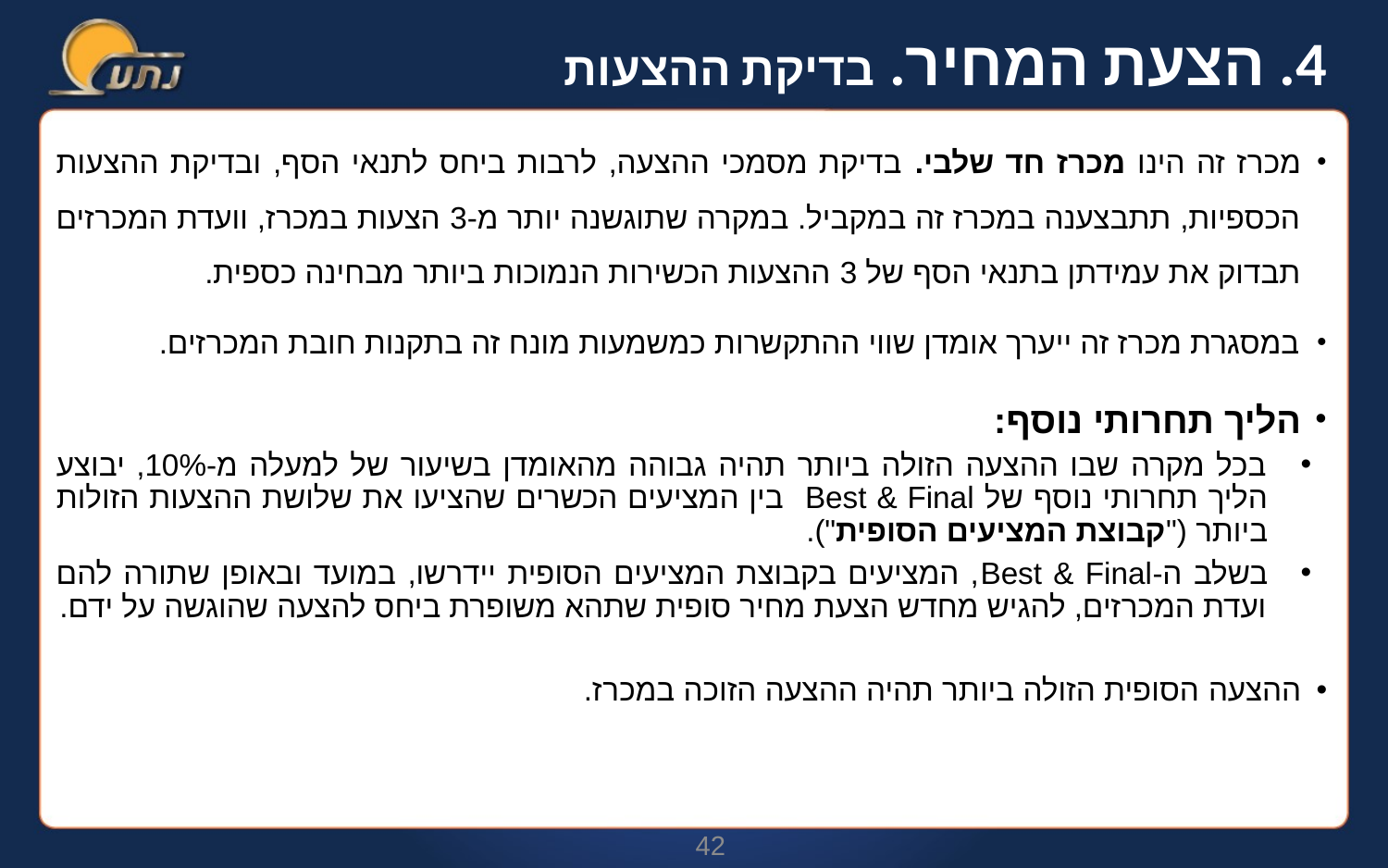

4. הצעת המחיר. בדיקת ההצעות
מכרז זה הינו מכרז חד שלבי. בדיקת מסמכי ההצעה, לרבות ביחס לתנאי הסף, ובדיקת ההצעות הכספיות, תתבצענה במכרז זה במקביל. במקרה שתוגשנה יותר מ-3 הצעות במכרז, וועדת המכרזים תבדוק את עמידתן בתנאי הסף של 3 ההצעות הכשירות הנמוכות ביותר מבחינה כספית.
במסגרת מכרז זה ייערך אומדן שווי ההתקשרות כמשמעות מונח זה בתקנות חובת המכרזים.
הליך תחרותי נוסף:
בכל מקרה שבו ההצעה הזולה ביותר תהיה גבוהה מהאומדן בשיעור של למעלה מ-10%, יבוצע הליך תחרותי נוסף של Best & Final  בין המציעים הכשרים שהציעו את שלושת ההצעות הזולות ביותר ("קבוצת המציעים הסופית").
בשלב ה-Best & Final, המציעים בקבוצת המציעים הסופית יידרשו, במועד ובאופן שתורה להם ועדת המכרזים, להגיש מחדש הצעת מחיר סופית שתהא משופרת ביחס להצעה שהוגשה על ידם.

ההצעה הסופית הזולה ביותר תהיה ההצעה הזוכה במכרז.

42